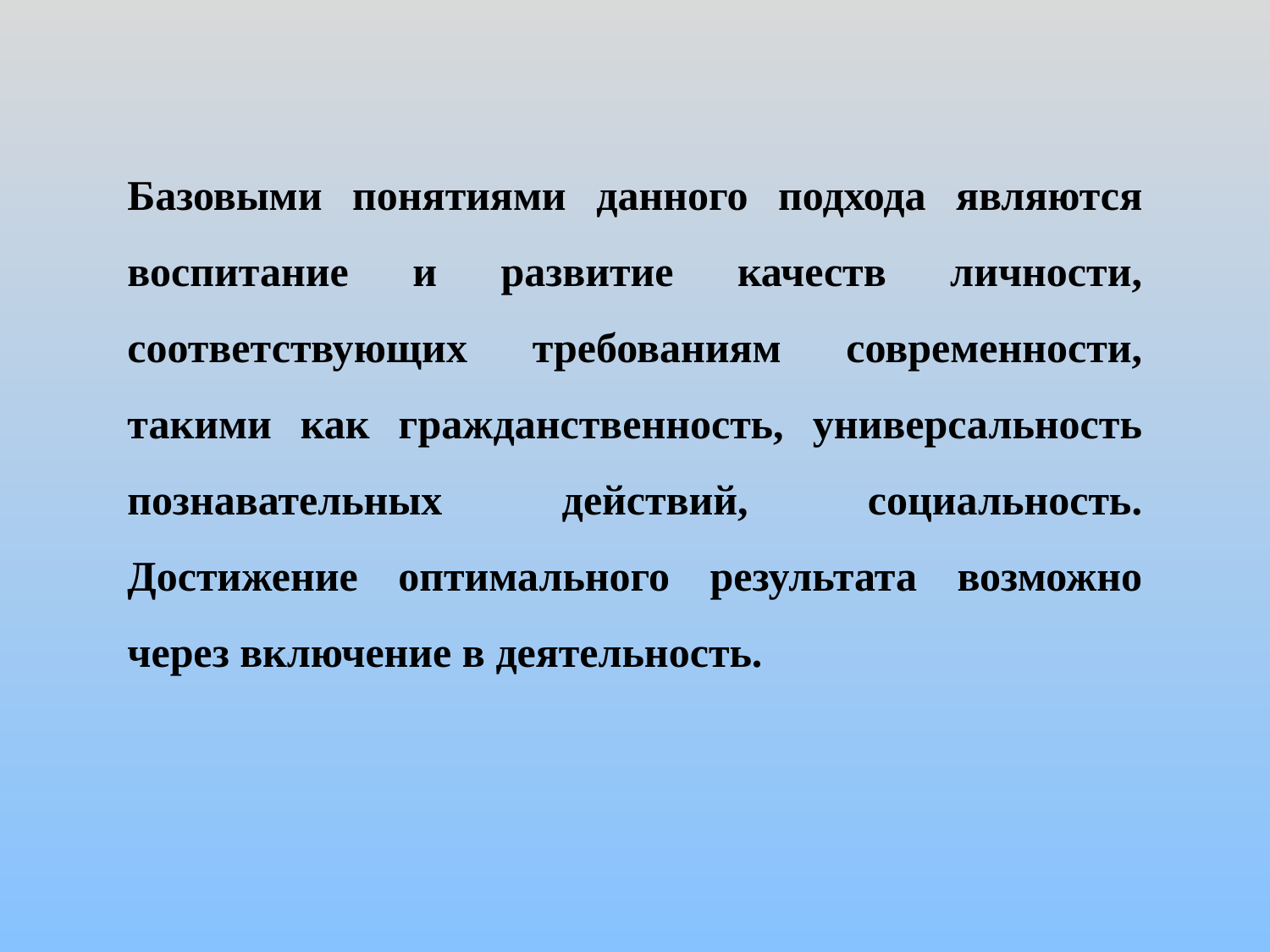

Базовыми понятиями данного подхода являются воспитание и развитие качеств личности, соответствующих требованиям современности, такими как гражданственность, универсальность познавательных действий, социальность. Достижение оптимального результата возможно через включение в деятельность.